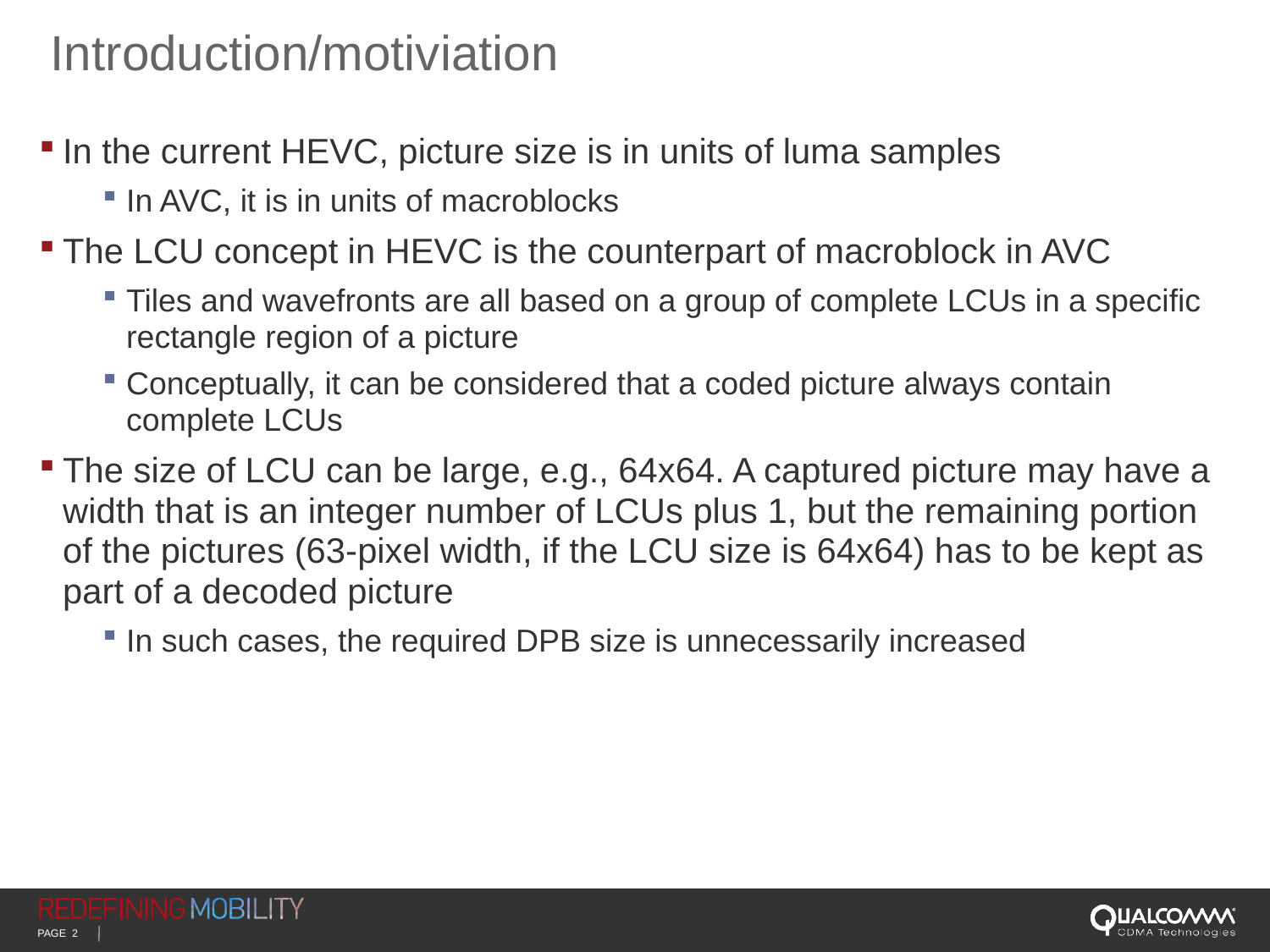

# Introduction/motiviation
In the current HEVC, picture size is in units of luma samples
In AVC, it is in units of macroblocks
The LCU concept in HEVC is the counterpart of macroblock in AVC
Tiles and wavefronts are all based on a group of complete LCUs in a specific rectangle region of a picture
Conceptually, it can be considered that a coded picture always contain complete LCUs
The size of LCU can be large, e.g., 64x64. A captured picture may have a width that is an integer number of LCUs plus 1, but the remaining portion of the pictures (63-pixel width, if the LCU size is 64x64) has to be kept as part of a decoded picture
In such cases, the required DPB size is unnecessarily increased